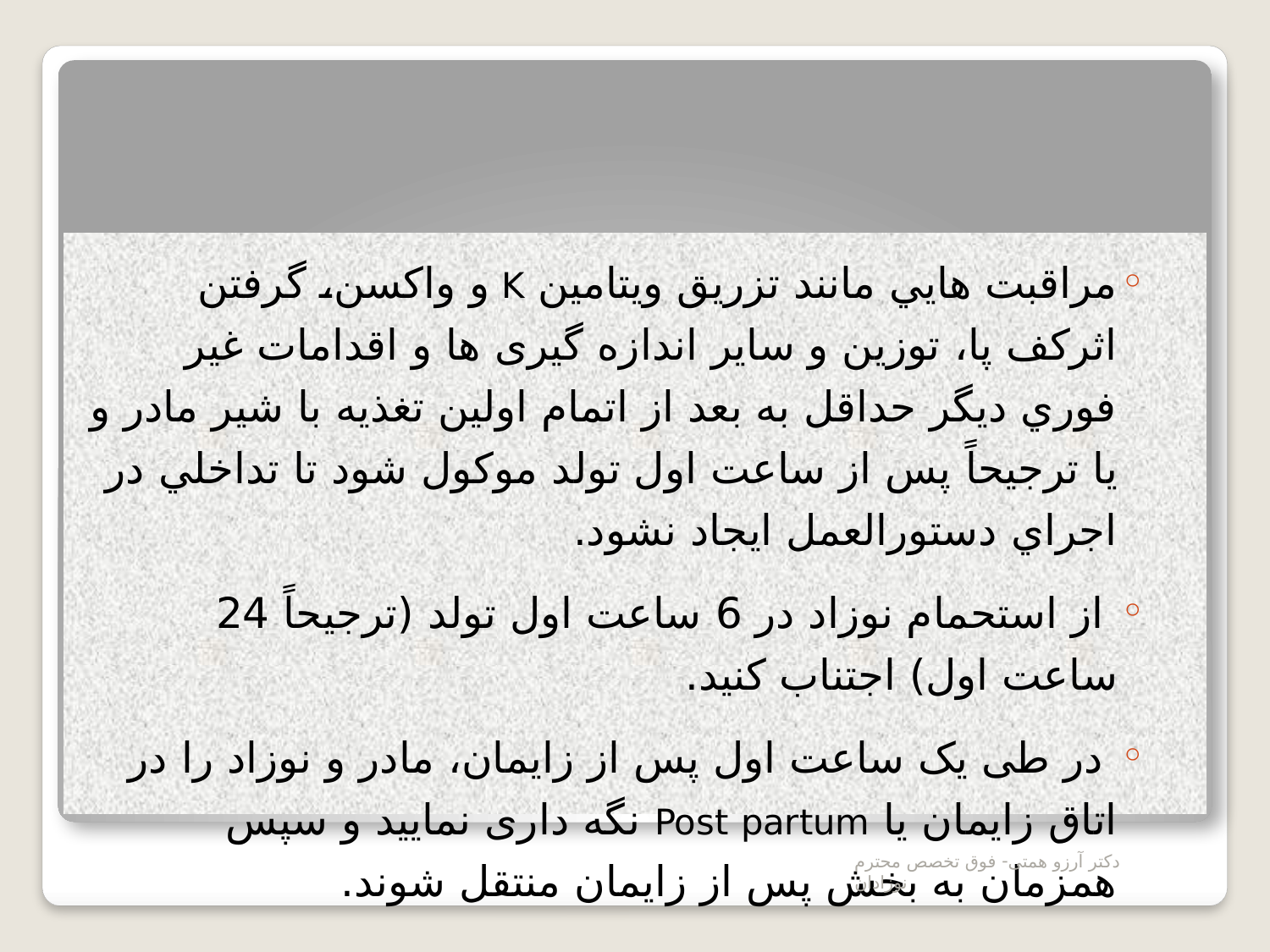

# وظیفه تیم پزشکی در ساعت اول تولد (زایمان طبیعی)
مراقبت هايي مانند تزريق ويتامين K و واكسن، گرفتن اثركف پا، توزين و ساير اندازه گيری ها و اقدامات غير فوري ديگر حداقل به بعد از اتمام اولين تغذيه با شير مادر و يا ترجيحاً پس از ساعت اول تولد موكول شود تا تداخلي در اجراي دستورالعمل ايجاد نشود.
 از استحمام نوزاد در 6 ساعت اول تولد (ترجيحاً 24 ساعت اول) اجتناب کنید.
 در طی یک ساعت اول پس از زایمان، مادر و نوزاد را در اتاق زایمان یا Post partum نگه داری نمایید و سپس همزمان به بخش پس از زايمان منتقل شوند.
دکتر آرزو همتی- فوق تخصص محترم نوزادان